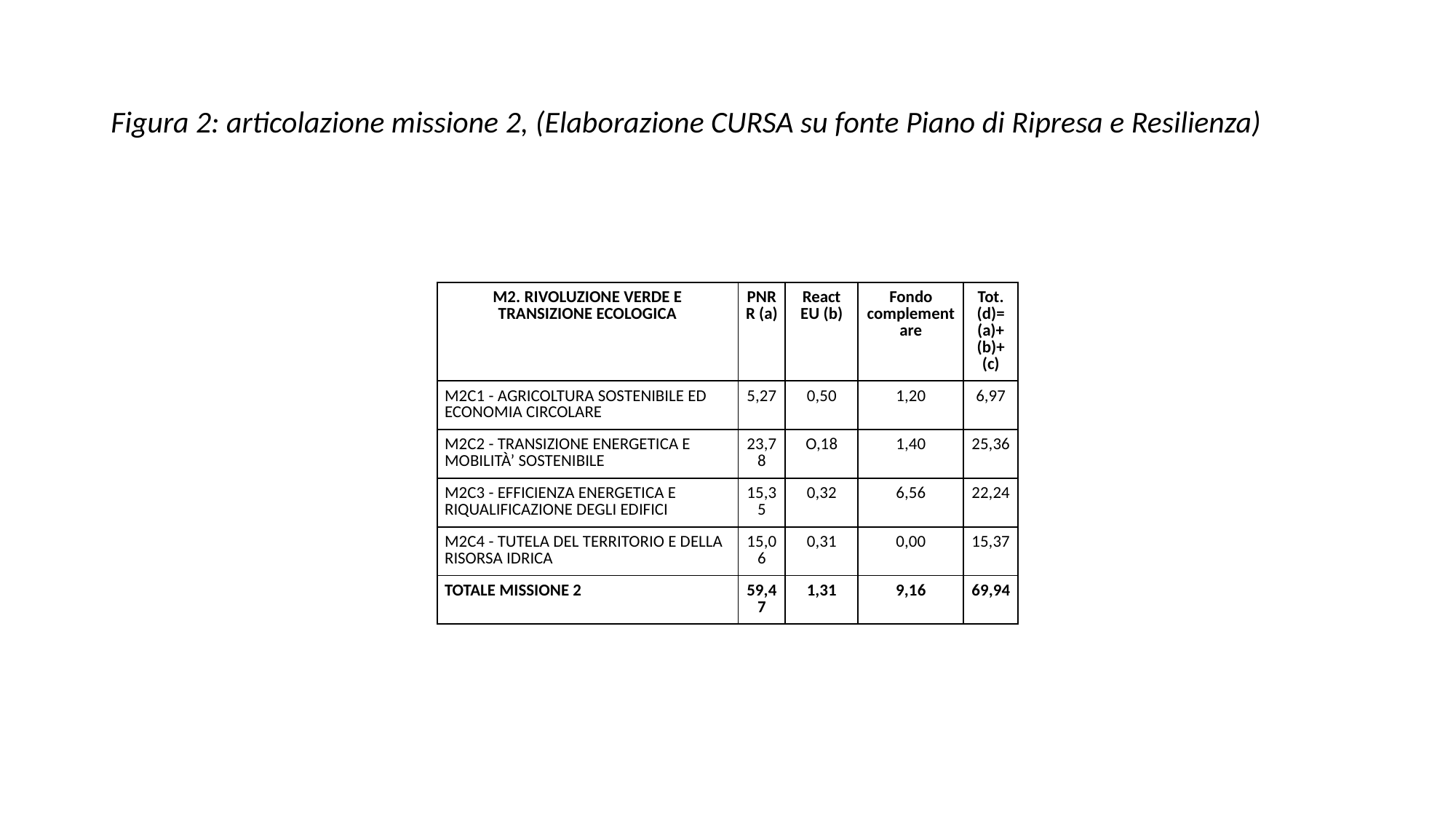

# Figura 2: articolazione missione 2, (Elaborazione CURSA su fonte Piano di Ripresa e Resilienza)
| M2. RIVOLUZIONE VERDE E TRANSIZIONE ECOLOGICA | PNRR (a) | React EU (b) | Fondo complementare | Tot. (d)= (a)+ (b)+(c) |
| --- | --- | --- | --- | --- |
| M2C1 - AGRICOLTURA SOSTENIBILE ED ECONOMIA CIRCOLARE | 5,27 | 0,50 | 1,20 | 6,97 |
| M2C2 - TRANSIZIONE ENERGETICA E MOBILITÀ’ SOSTENIBILE | 23,78 | O,18 | 1,40 | 25,36 |
| M2C3 - EFFICIENZA ENERGETICA E RIQUALIFICAZIONE DEGLI EDIFICI | 15,35 | 0,32 | 6,56 | 22,24 |
| M2C4 - TUTELA DEL TERRITORIO E DELLA RISORSA IDRICA | 15,06 | 0,31 | 0,00 | 15,37 |
| TOTALE MISSIONE 2 | 59,47 | 1,31 | 9,16 | 69,94 |